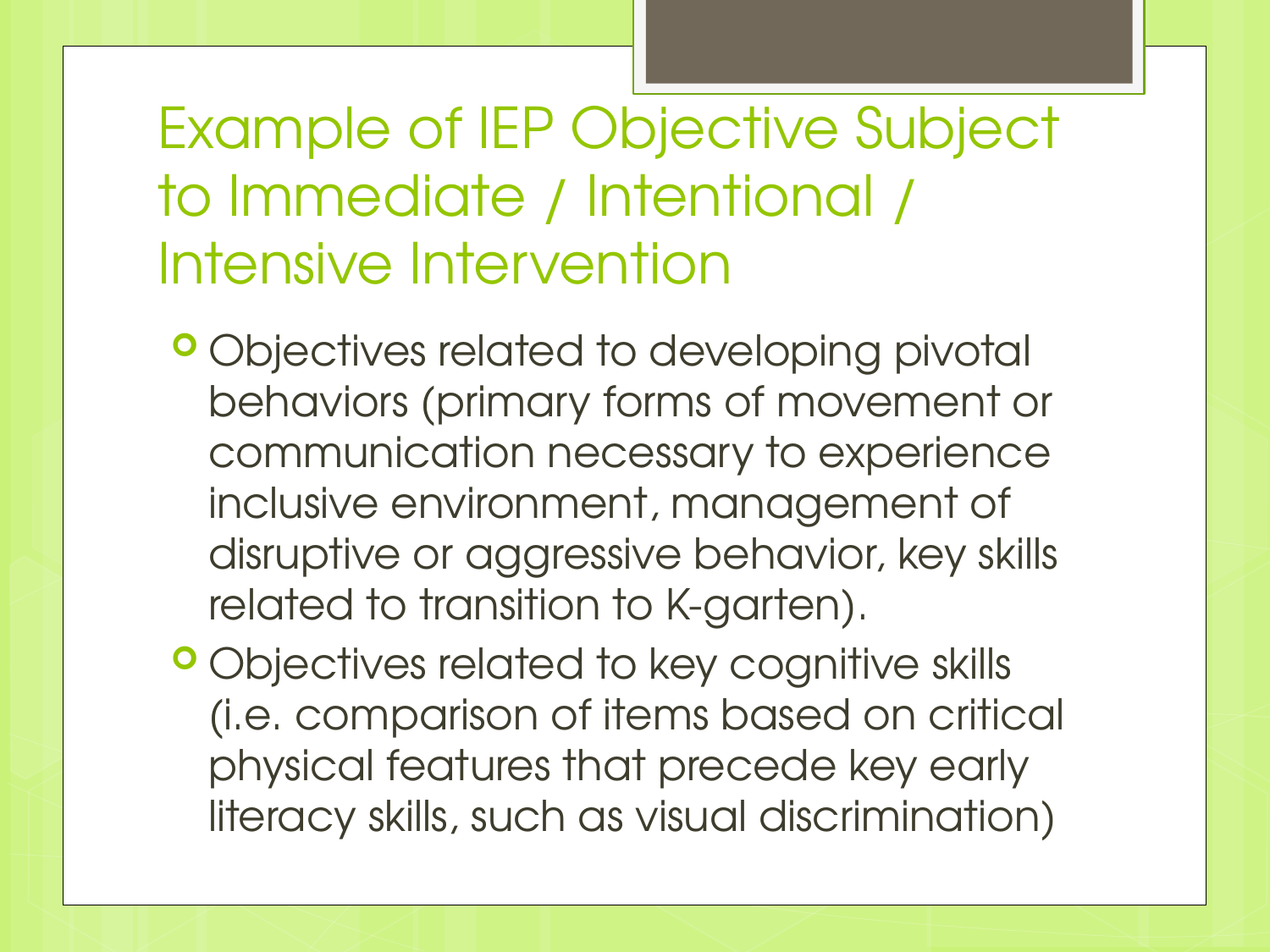

# Example of IEP Objective Subject to Immediate / Intentional / Intensive Intervention
Objectives related to developing pivotal behaviors (primary forms of movement or communication necessary to experience inclusive environment, management of disruptive or aggressive behavior, key skills related to transition to K-garten).
Objectives related to key cognitive skills (i.e. comparison of items based on critical physical features that precede key early literacy skills, such as visual discrimination)